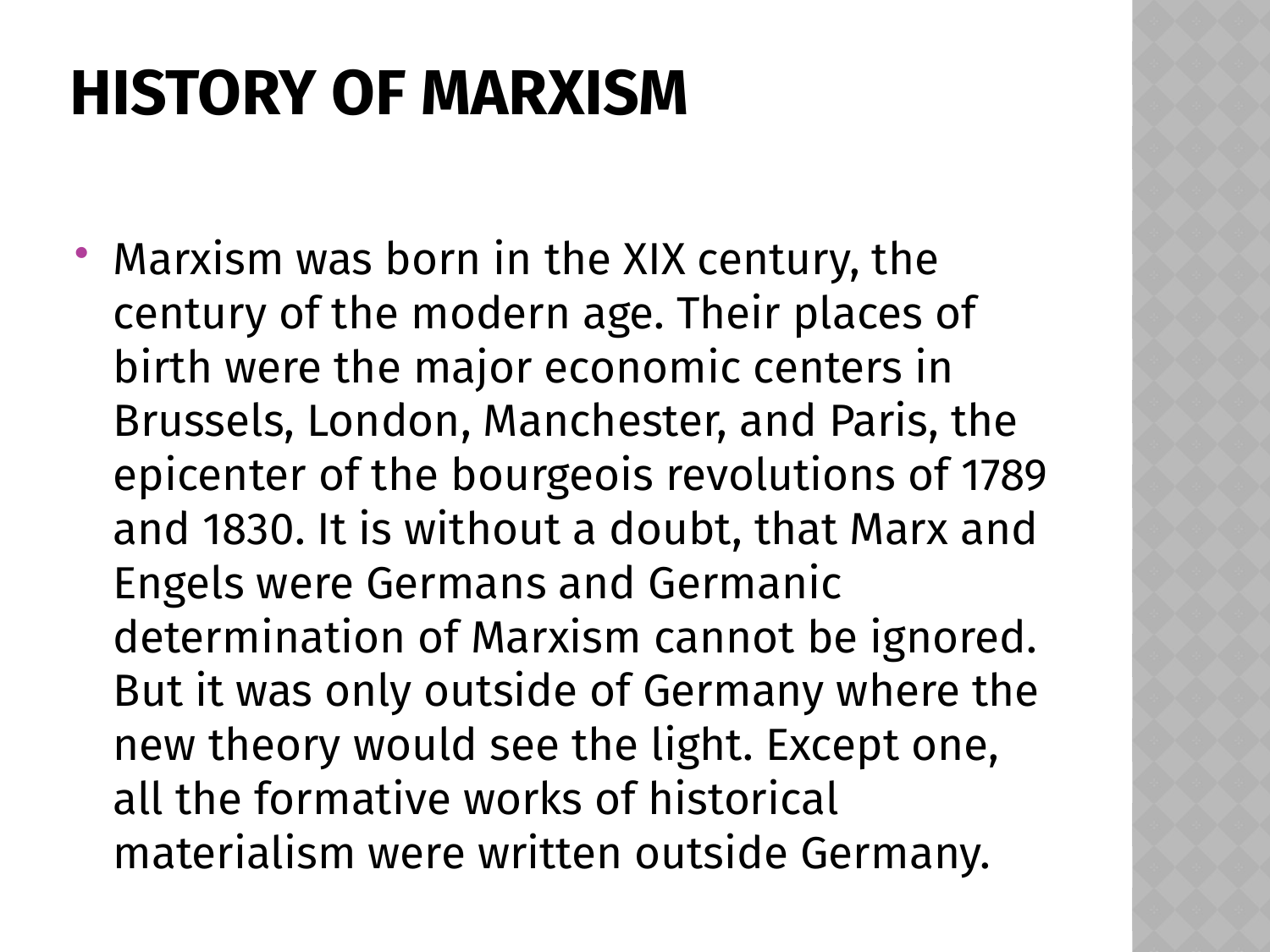

# history of Marxism
Marxism was born in the XIX century, the century of the modern age. Their places of birth were the major economic centers in Brussels, London, Manchester, and Paris, the epicenter of the bourgeois revolutions of 1789 and 1830. It is without a doubt, that Marx and Engels were Germans and Germanic determination of Marxism cannot be ignored. But it was only outside of Germany where the new theory would see the light. Except one, all the formative works of historical materialism were written outside Germany.